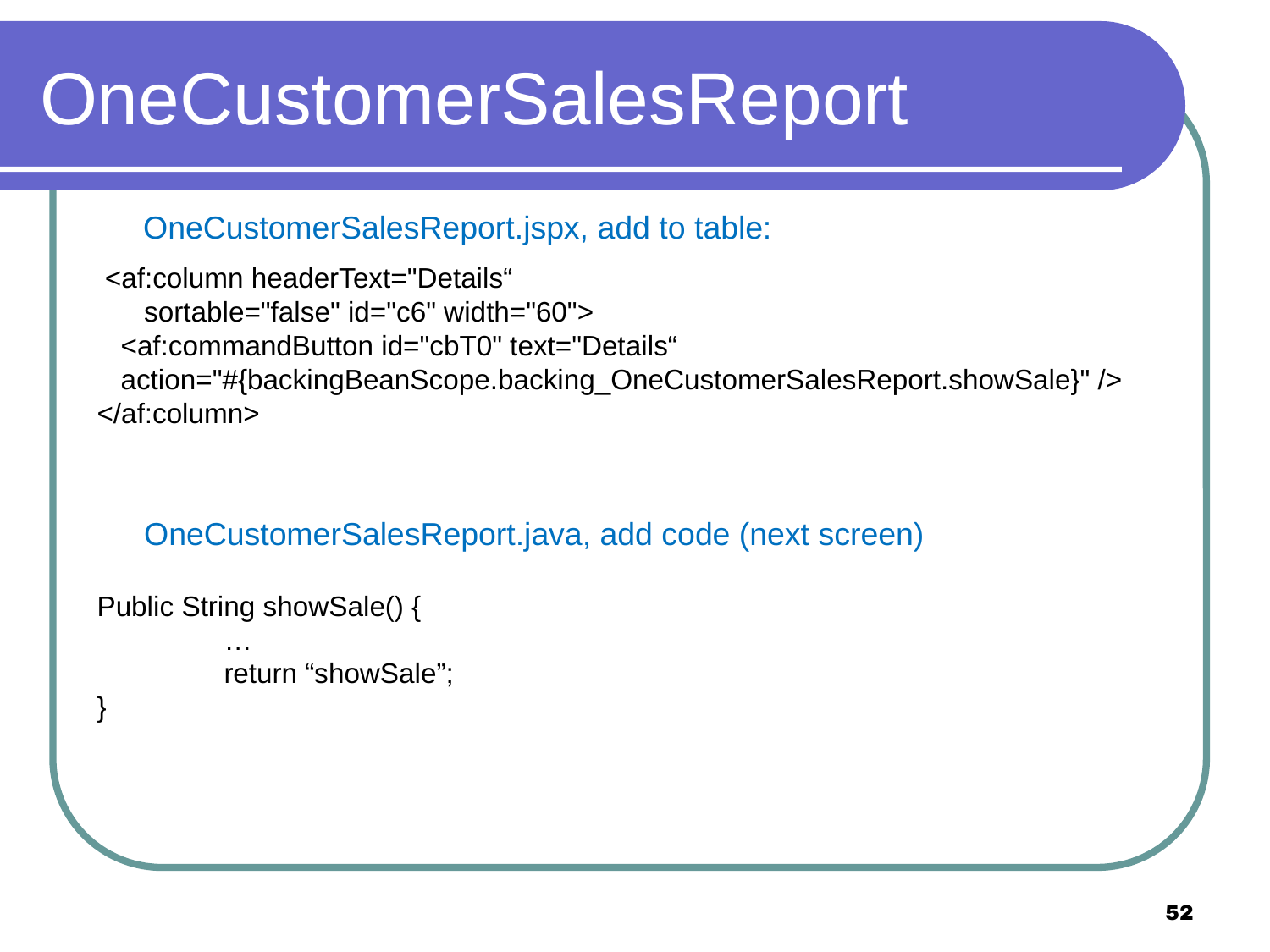

# OneCustomerSalesReport
OneCustomerSalesReport.jspx, add to table:
 <af:column headerText="Details“
      sortable="false" id="c6" width="60">
   <af:commandButton id="cbT0" text="Details“
   action="#{backingBeanScope.backing_OneCustomerSalesReport.showSale}" />
</af:column>
OneCustomerSalesReport.java, add code (next screen)
Public String showSale() {
	…
	return “showSale”;
}
52